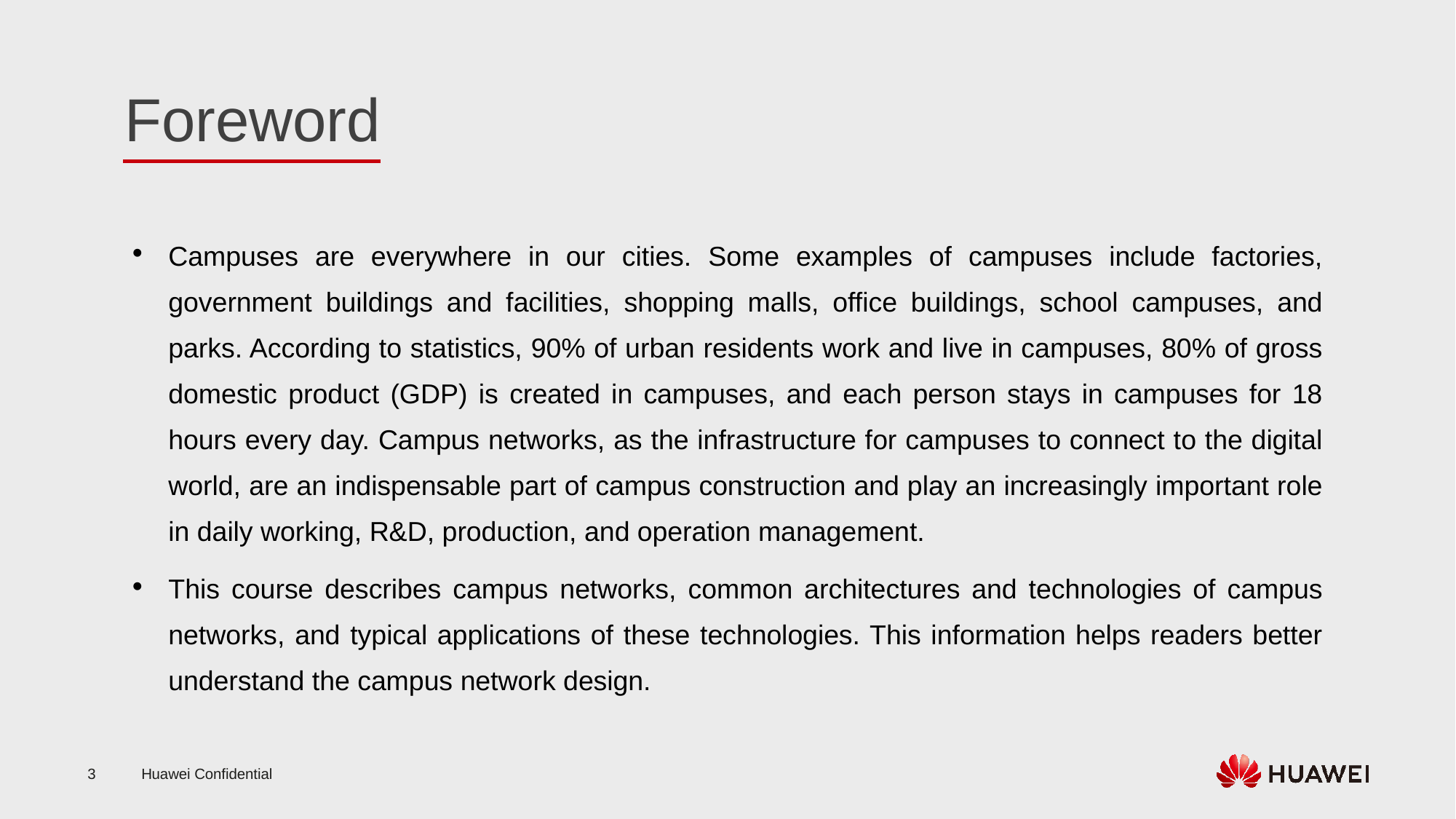

Campuses are everywhere in our cities. Some examples of campuses include factories, government buildings and facilities, shopping malls, office buildings, school campuses, and parks. According to statistics, 90% of urban residents work and live in campuses, 80% of gross domestic product (GDP) is created in campuses, and each person stays in campuses for 18 hours every day. Campus networks, as the infrastructure for campuses to connect to the digital world, are an indispensable part of campus construction and play an increasingly important role in daily working, R&D, production, and operation management.
This course describes campus networks, common architectures and technologies of campus networks, and typical applications of these technologies. This information helps readers better understand the campus network design.